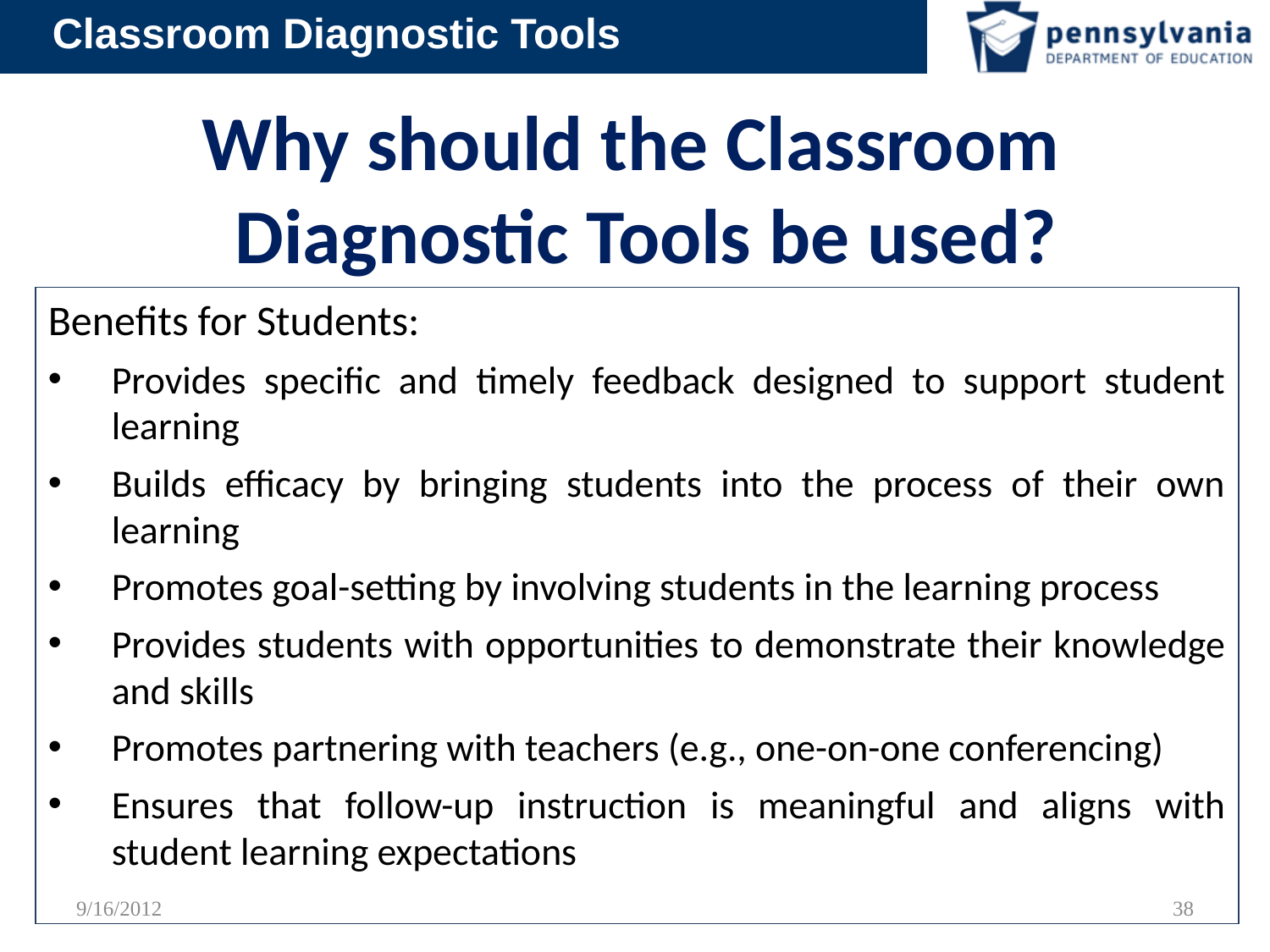

# Why should the Classroom Diagnostic Tools be used?
Benefits for Students:
Provides specific and timely feedback designed to support student learning
Builds efficacy by bringing students into the process of their own learning
Promotes goal-setting by involving students in the learning process
Provides students with opportunities to demonstrate their knowledge and skills
Promotes partnering with teachers (e.g., one-on-one conferencing)
Ensures that follow-up instruction is meaningful and aligns with student learning expectations

9/16/2012
38